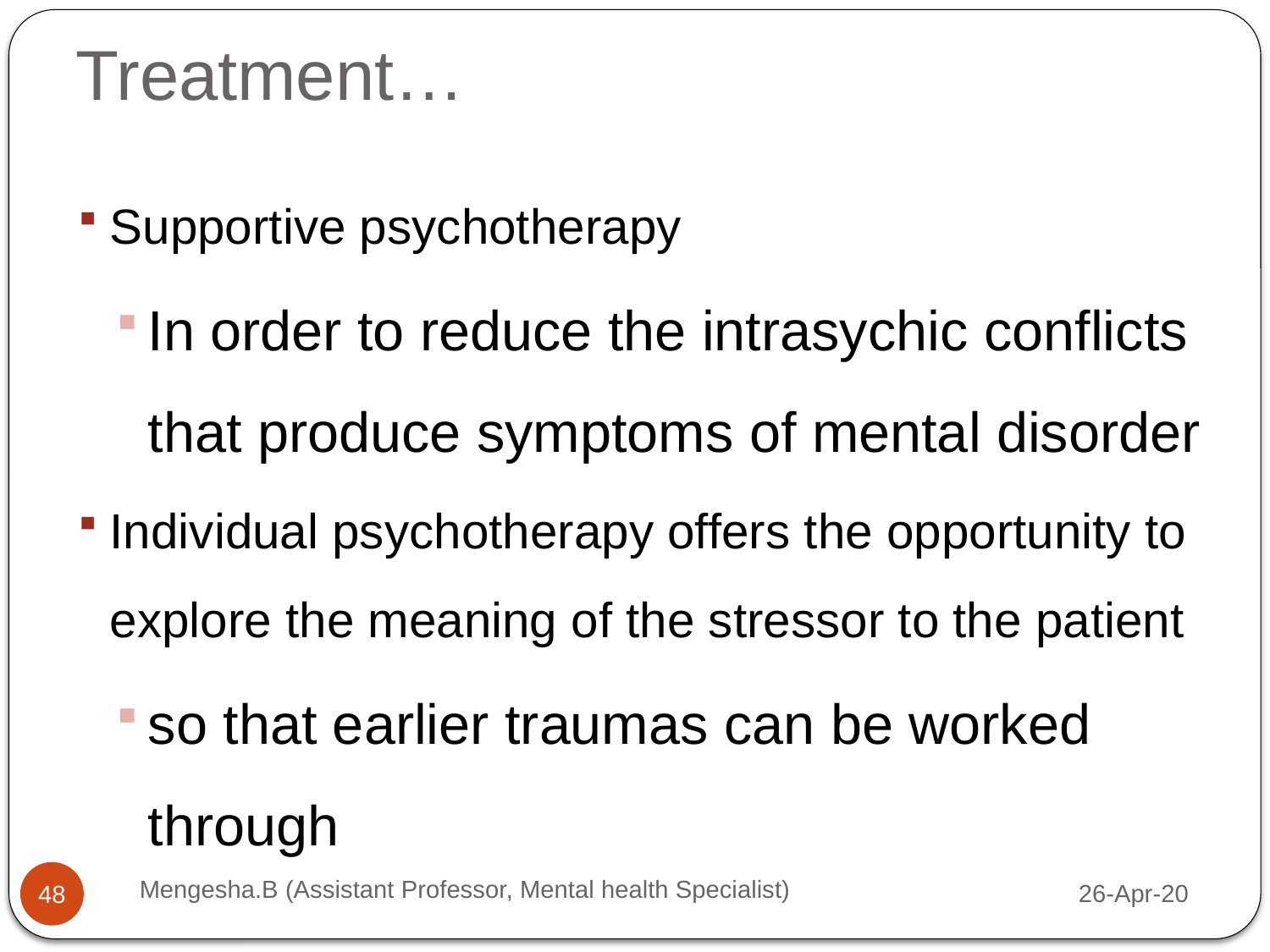

# Treatment…
Supportive psychotherapy
In order to reduce the intrasychic conflicts that produce symptoms of mental disorder
Individual psychotherapy offers the opportunity to explore the meaning of the stressor to the patient
so that earlier traumas can be worked through

Mengesha.B (Assistant Professor, Mental health Specialist)
26-Apr-20
48